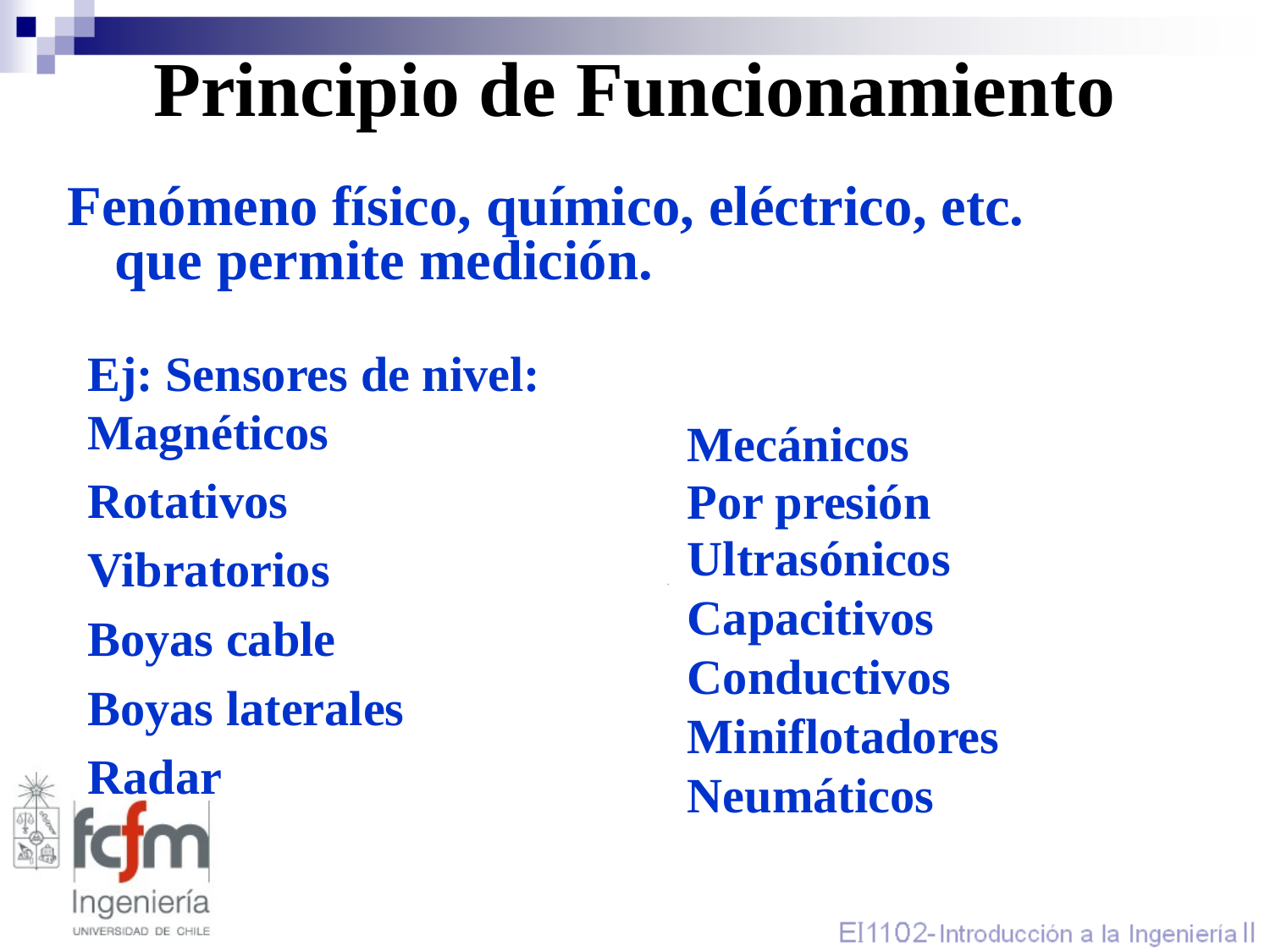

# Principio de Funcionamiento
Fenómeno físico, químico, eléctrico, etc. que permite medición.
Ej: Sensores de nivel:
Magnéticos
Rotativos
Vibratorios
Boyas cable
Boyas laterales
Radar
Mecánicos
Por presión
Ultrasónicos
Capacitivos
Conductivos
Miniflotadores
Neumáticos